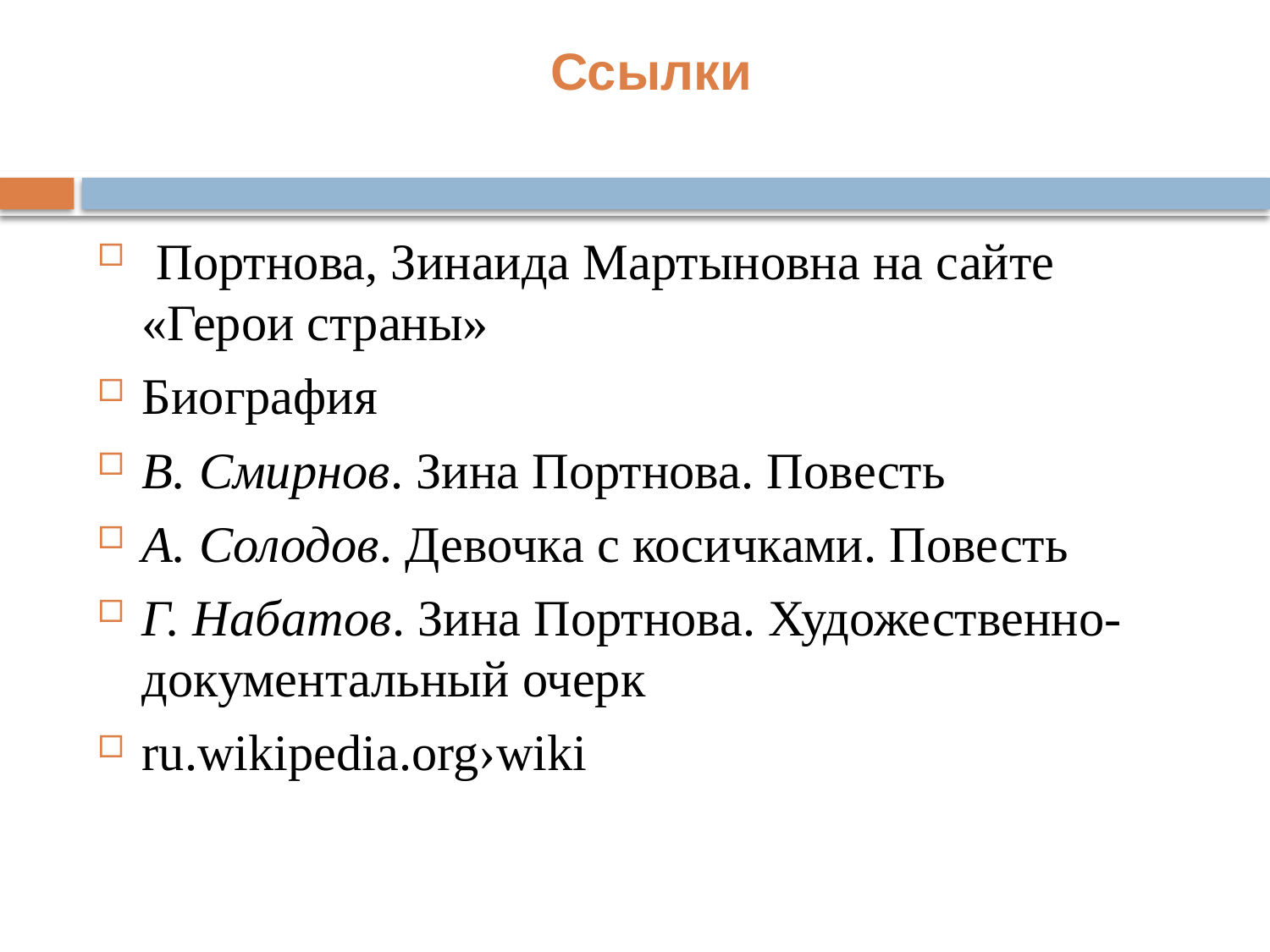

# Ссылки
 Портнова, Зинаида Мартыновна на сайте «Герои страны»
Биография
В. Смирнов. Зина Портнова. Повесть
А. Солодов. Девочка с косичками. Повесть
Г. Набатов. Зина Портнова. Художественно-документальный очерк
ru.wikipedia.org›wiki